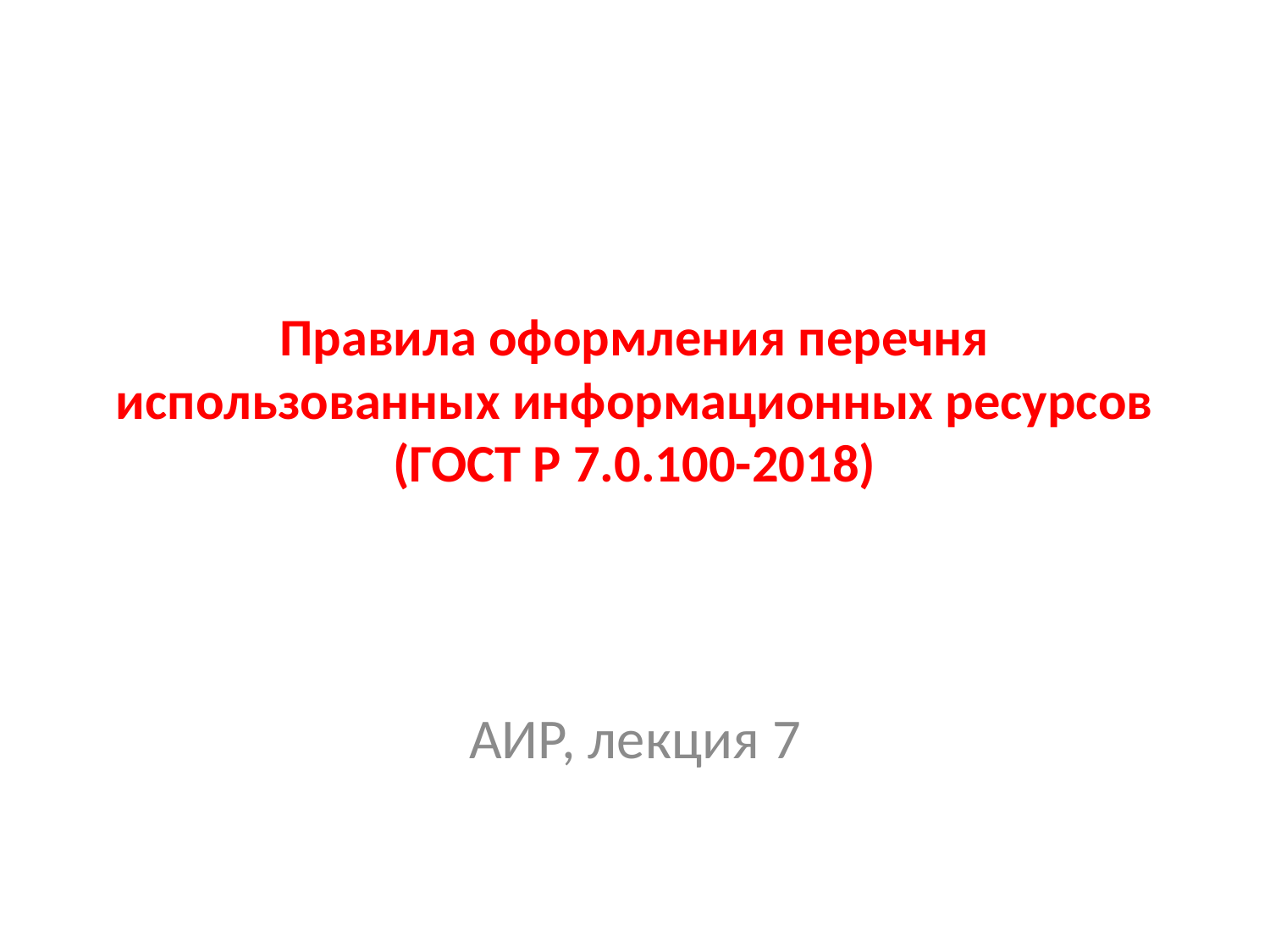

# Правила оформления перечня использованных информационных ресурсов (ГОСТ Р 7.0.100-2018)
АИР, лекция 7